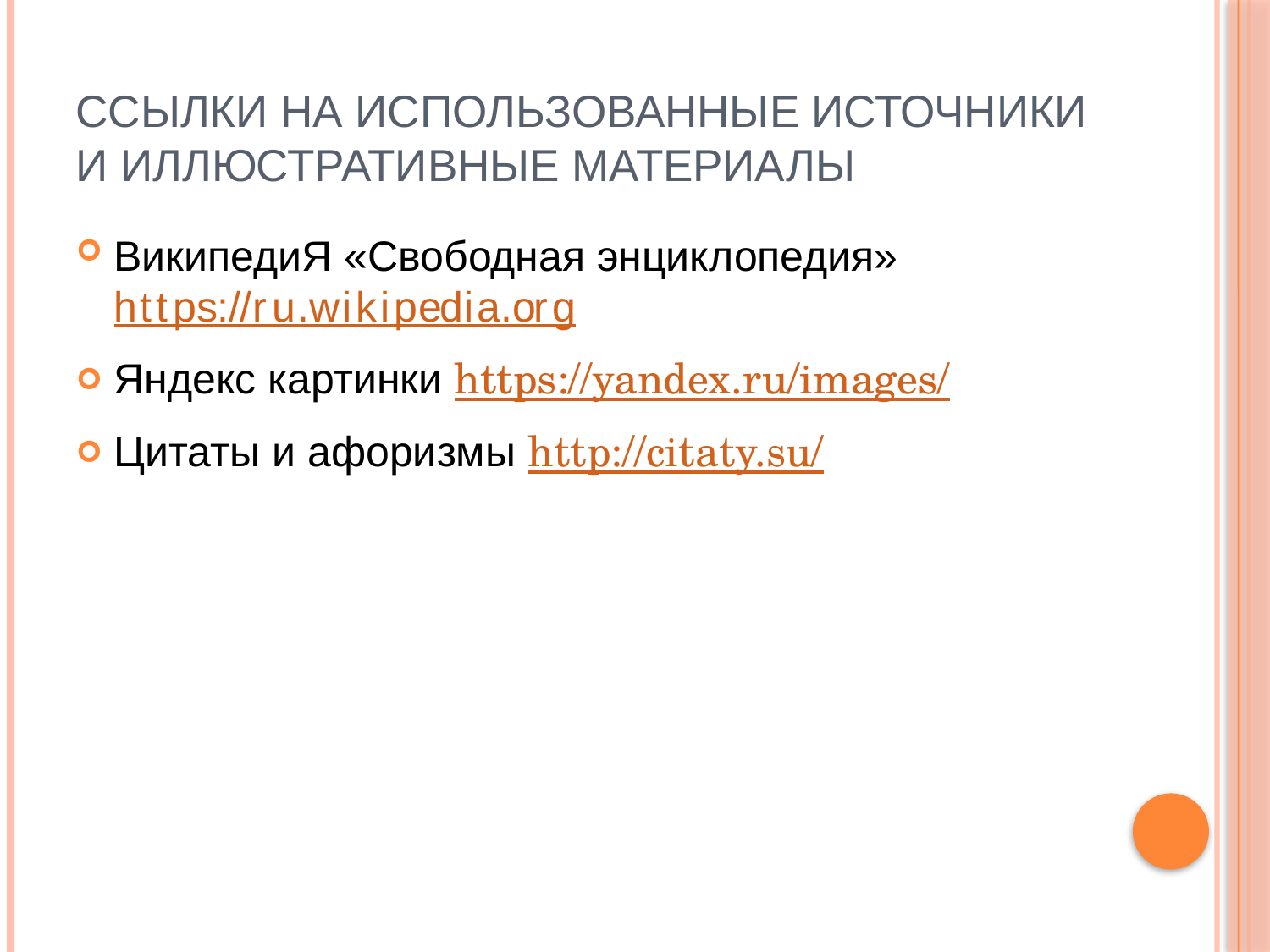

# Ссылки на использованные источники и иллюстративные материалы
ВикипедиЯ «Свободная энциклопедия» https://ru.wikipedia.org
Яндекс картинки https://yandex.ru/images/
Цитаты и афоризмы http://citaty.su/